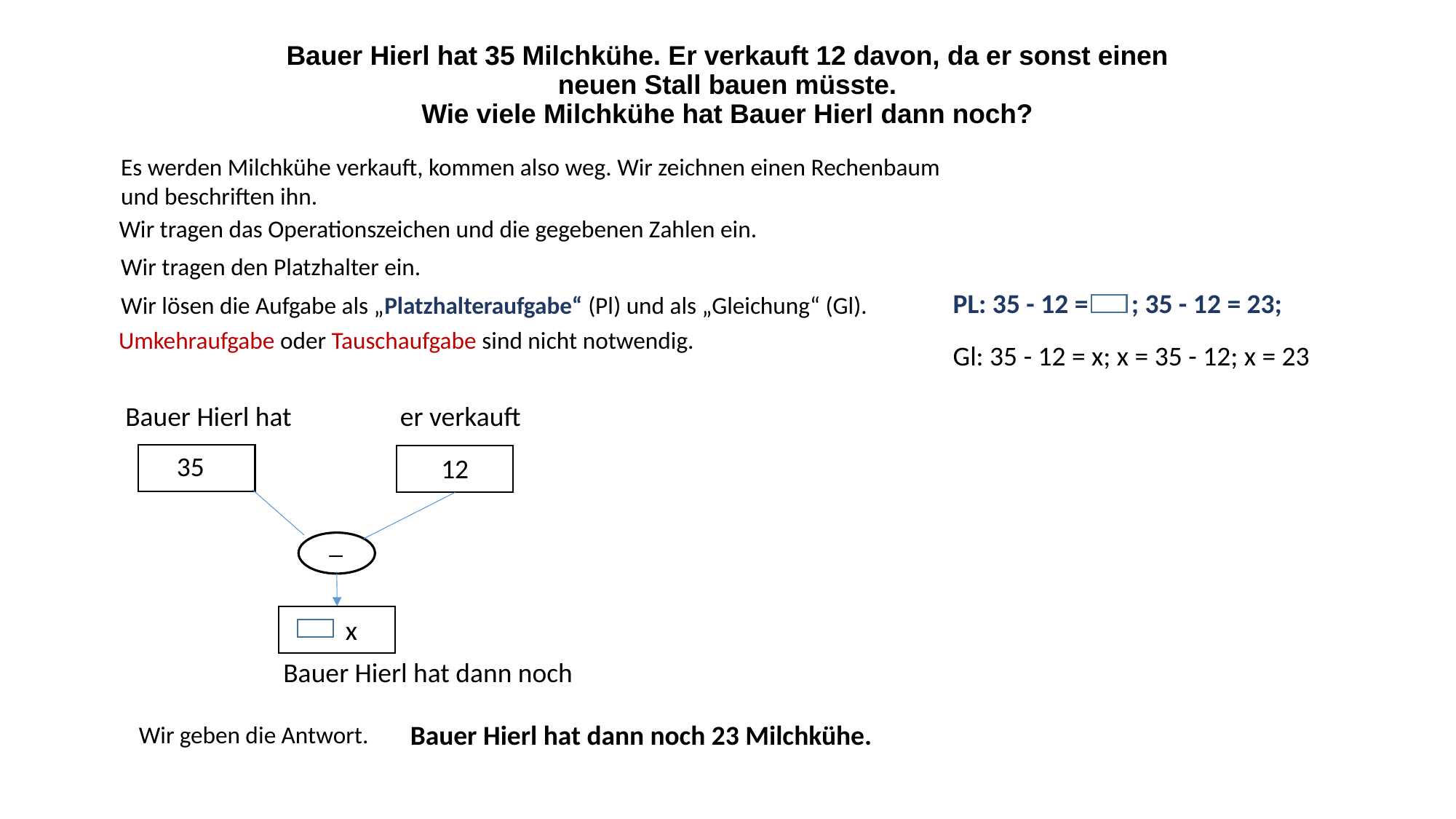

# Bauer Hierl hat 35 Milchkühe. Er verkauft 12 davon, da er sonst einen neuen Stall bauen müsste. Wie viele Milchkühe hat Bauer Hierl dann noch?
Es werden Milchkühe verkauft, kommen also weg. Wir zeichnen einen Rechenbaum und beschriften ihn.
Wir tragen das Operationszeichen und die gegebenen Zahlen ein.
Wir tragen den Platzhalter ein.
PL: 35 - 12 =       ; 35 - 12 = 23;
Wir lösen die Aufgabe als „Platzhalteraufgabe“ (Pl) und als „Gleichung“ (Gl).

Umkehraufgabe oder Tauschaufgabe sind nicht notwendig.
Gl: 35 - 12 = x; x = 35 - 12; x = 23

 Bauer Hierl hat
er verkauft
35

12
_

x

  Bauer Hierl hat dann noch
 Bauer Hierl hat dann noch 23 Milchkühe.
Wir geben die Antwort.